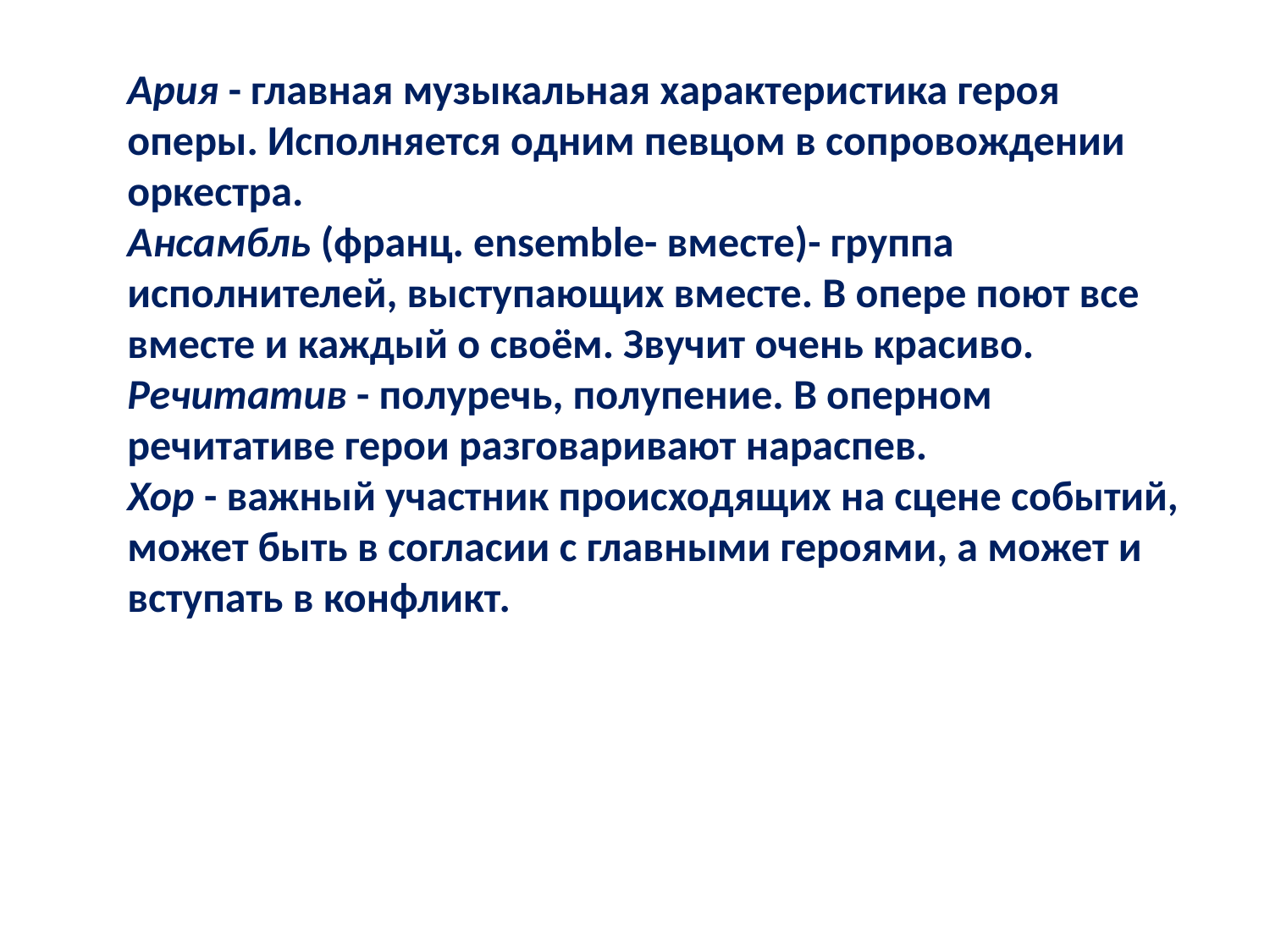

Ария - главная музыкальная характеристика героя оперы. Исполняется одним певцом в сопровождении оркестра.
Ансамбль (франц. ensemble- вместе)- группа исполнителей, выступающих вместе. В опере поют все вместе и каждый о своём. Звучит очень красиво.
Речитатив - полуречь, полупение. В оперном речитативе герои разговаривают нараспев.
Хор - важный участник происходящих на сцене событий, может быть в согласии с главными героями, а может и вступать в конфликт.